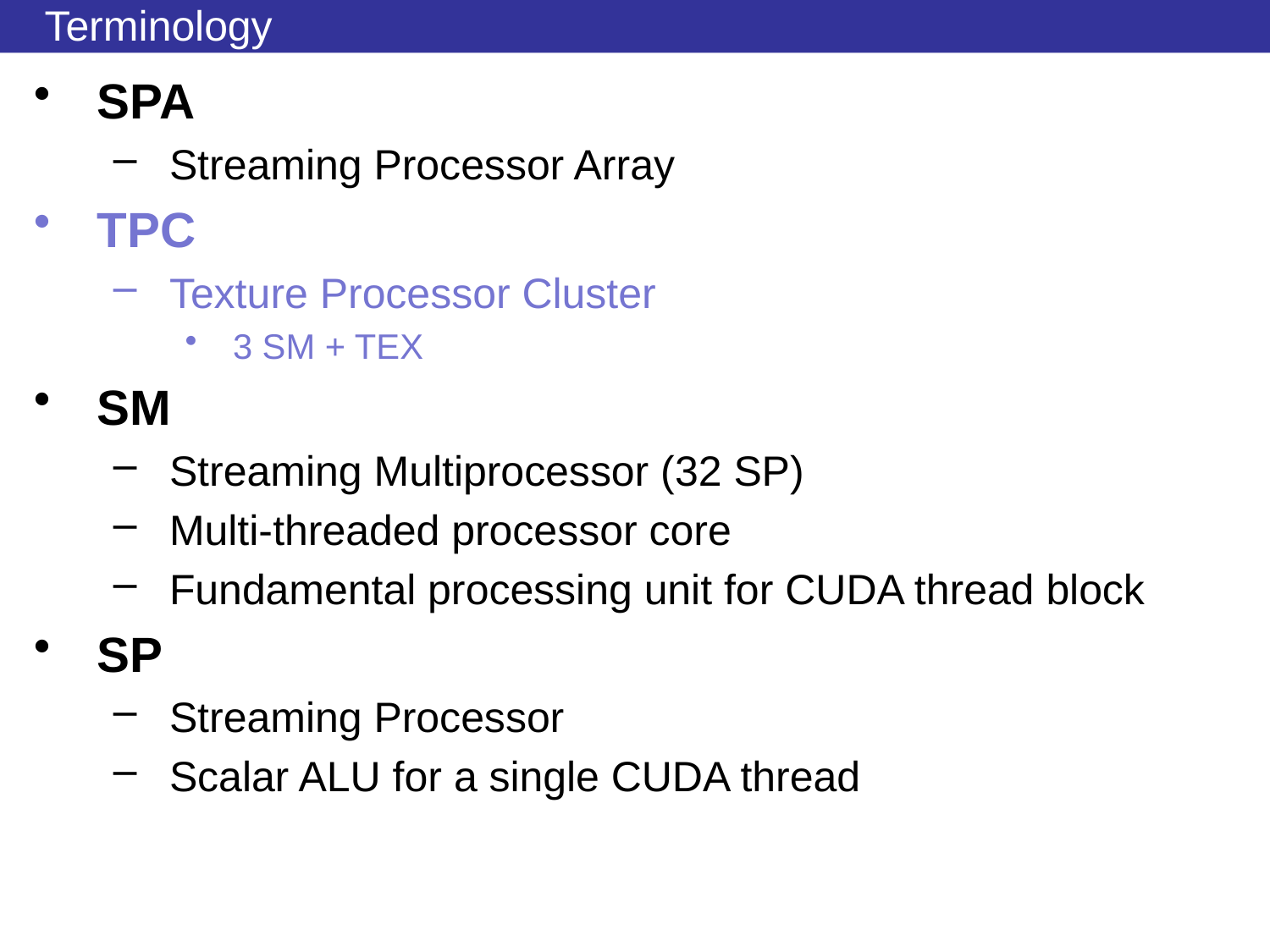

# Terminology
SPA
Streaming Processor Array
TPC
Texture Processor Cluster
3 SM + TEX
SM
Streaming Multiprocessor (32 SP)
Multi-threaded processor core
Fundamental processing unit for CUDA thread block
SP
Streaming Processor
Scalar ALU for a single CUDA thread